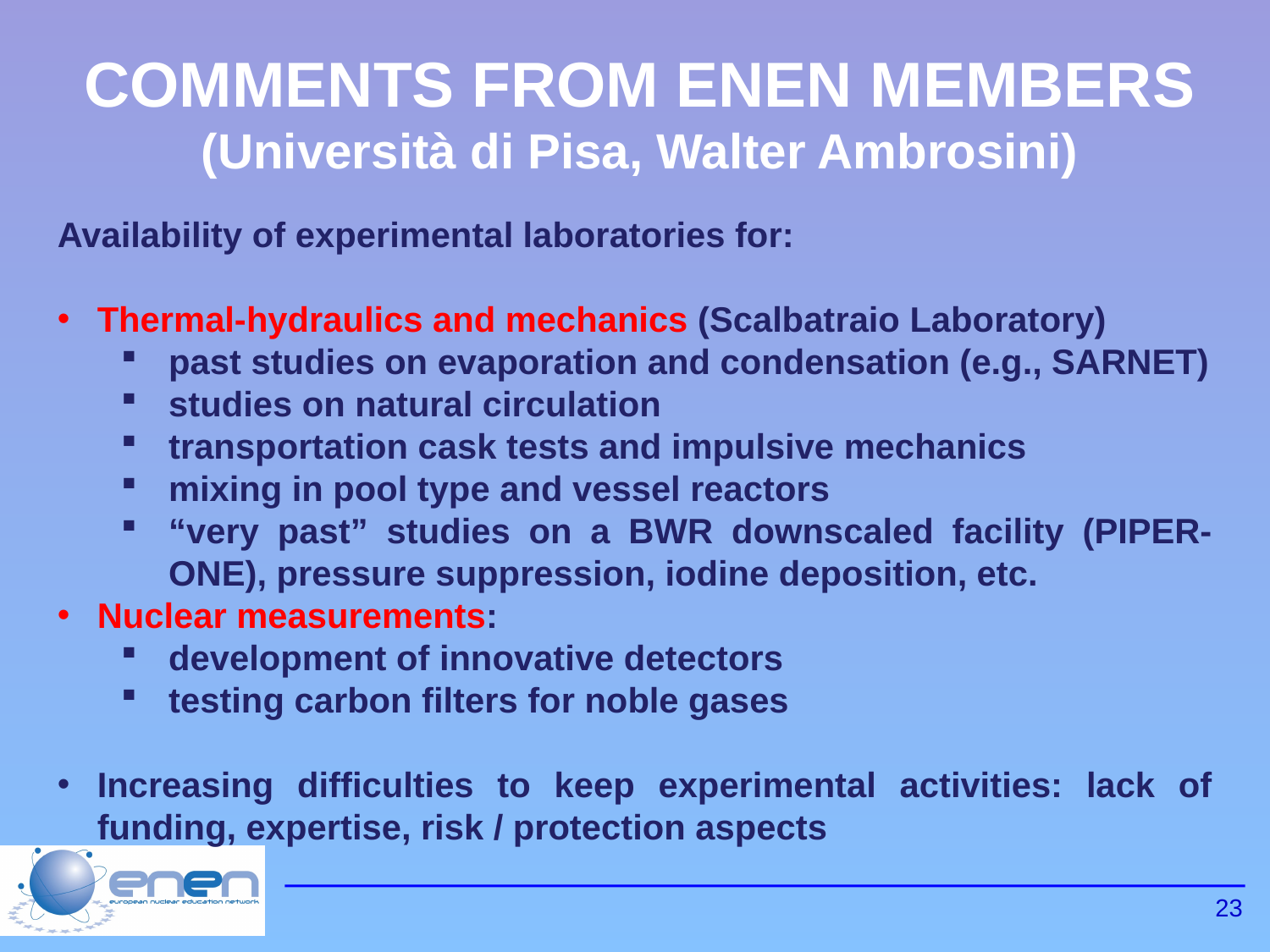

COMMENTS FROM ENEN MEMBERS
(Università di Pisa, Walter Ambrosini)

Availability of experimental laboratories for:

Thermal-hydraulics and mechanics (Scalbatraio Laboratory)
past studies on evaporation and condensation (e.g., SARNET)
studies on natural circulation
transportation cask tests and impulsive mechanics
mixing in pool type and vessel reactors
“very past” studies on a BWR downscaled facility (PIPER-ONE), pressure suppression, iodine deposition, etc.
Nuclear measurements:
development of innovative detectors
testing carbon filters for noble gases

Increasing difficulties to keep experimental activities: lack of funding, expertise, risk / protection aspects